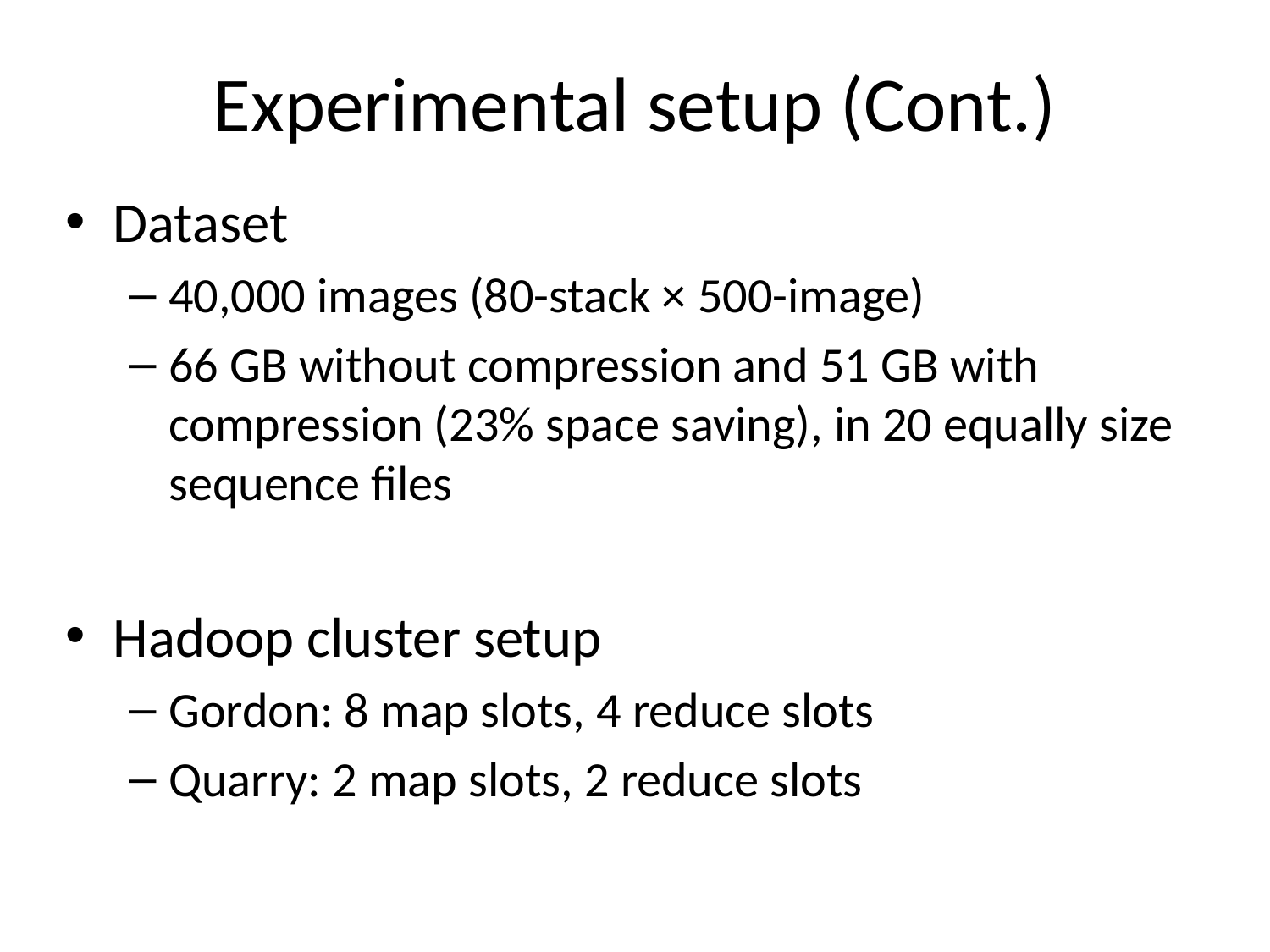

# Experimental setup (Cont.)
Dataset
40,000 images (80-stack × 500-image)
66 GB without compression and 51 GB with compression (23% space saving), in 20 equally size sequence files

Hadoop cluster setup
Gordon: 8 map slots, 4 reduce slots
Quarry: 2 map slots, 2 reduce slots